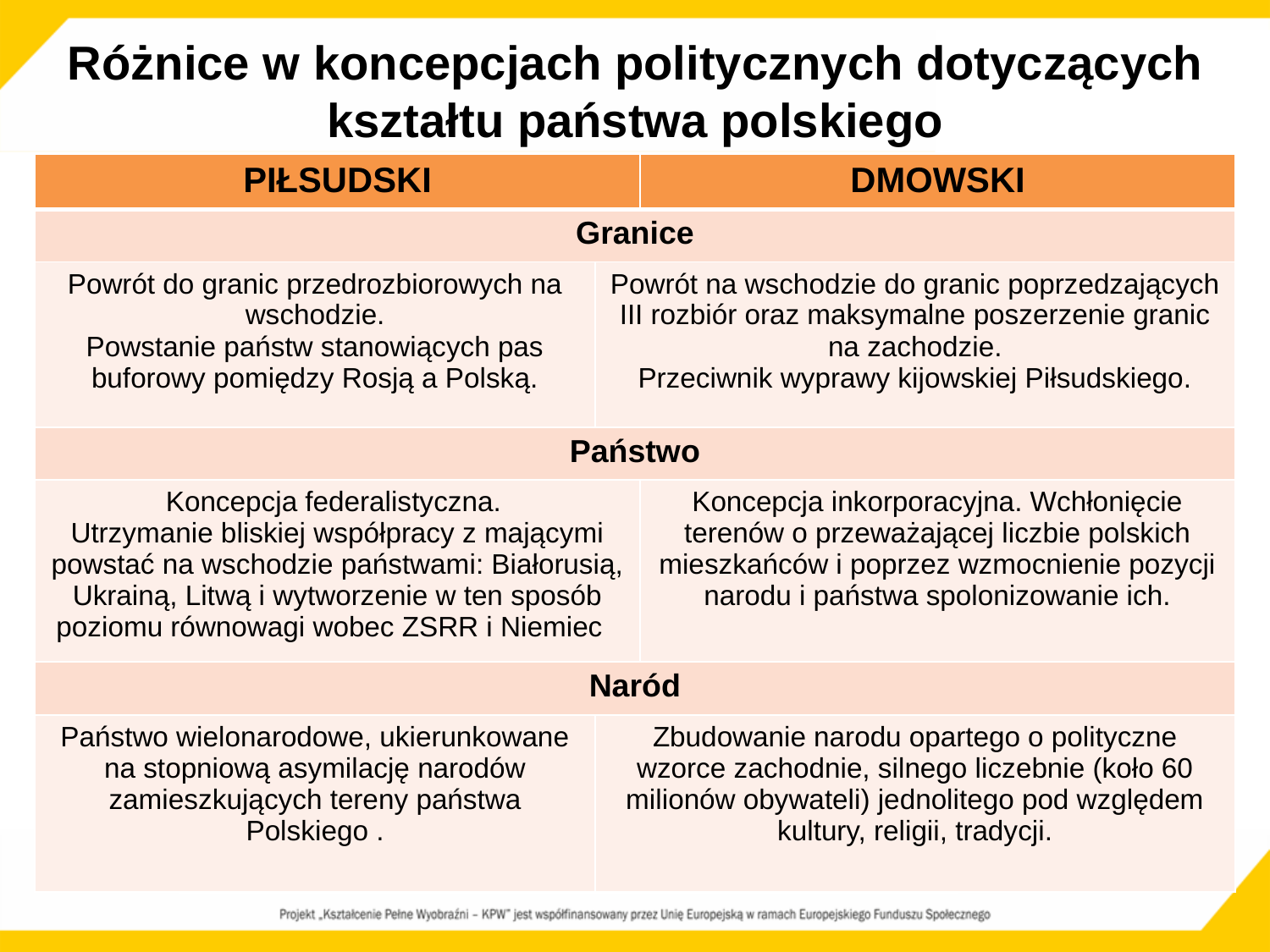

Różnice w koncepcjach politycznych dotyczących kształtu państwa polskiego
| PIŁSUDSKI |  | DMOWSKI |
| --- | --- | --- |
| Granice |  |  |
| Powrót do granic przedrozbiorowych na wschodzie. Powstanie państw stanowiących pas buforowy pomiędzy Rosją a Polską. | Powrót na wschodzie do granic poprzedzających III rozbiór oraz maksymalne poszerzenie granic na zachodzie. Przeciwnik wyprawy kijowskiej Piłsudskiego. |  |
| Państwo |  |  |
| Koncepcja federalistyczna. Utrzymanie bliskiej współpracy z mającymi powstać na wschodzie państwami: Białorusią, Ukrainą, Litwą i wytworzenie w ten sposób poziomu równowagi wobec ZSRR i Niemiec |  | Koncepcja inkorporacyjna. Wchłonięcie terenów o przeważającej liczbie polskich mieszkańców i poprzez wzmocnienie pozycji narodu i państwa spolonizowanie ich. |
| Naród |  |  |
| Państwo wielonarodowe, ukierunkowane na stopniową asymilację narodów zamieszkujących tereny państwa Polskiego . | Zbudowanie narodu opartego o polityczne wzorce zachodnie, silnego liczebnie (koło 60 milionów obywateli) jednolitego pod względem kultury, religii, tradycji. |  |